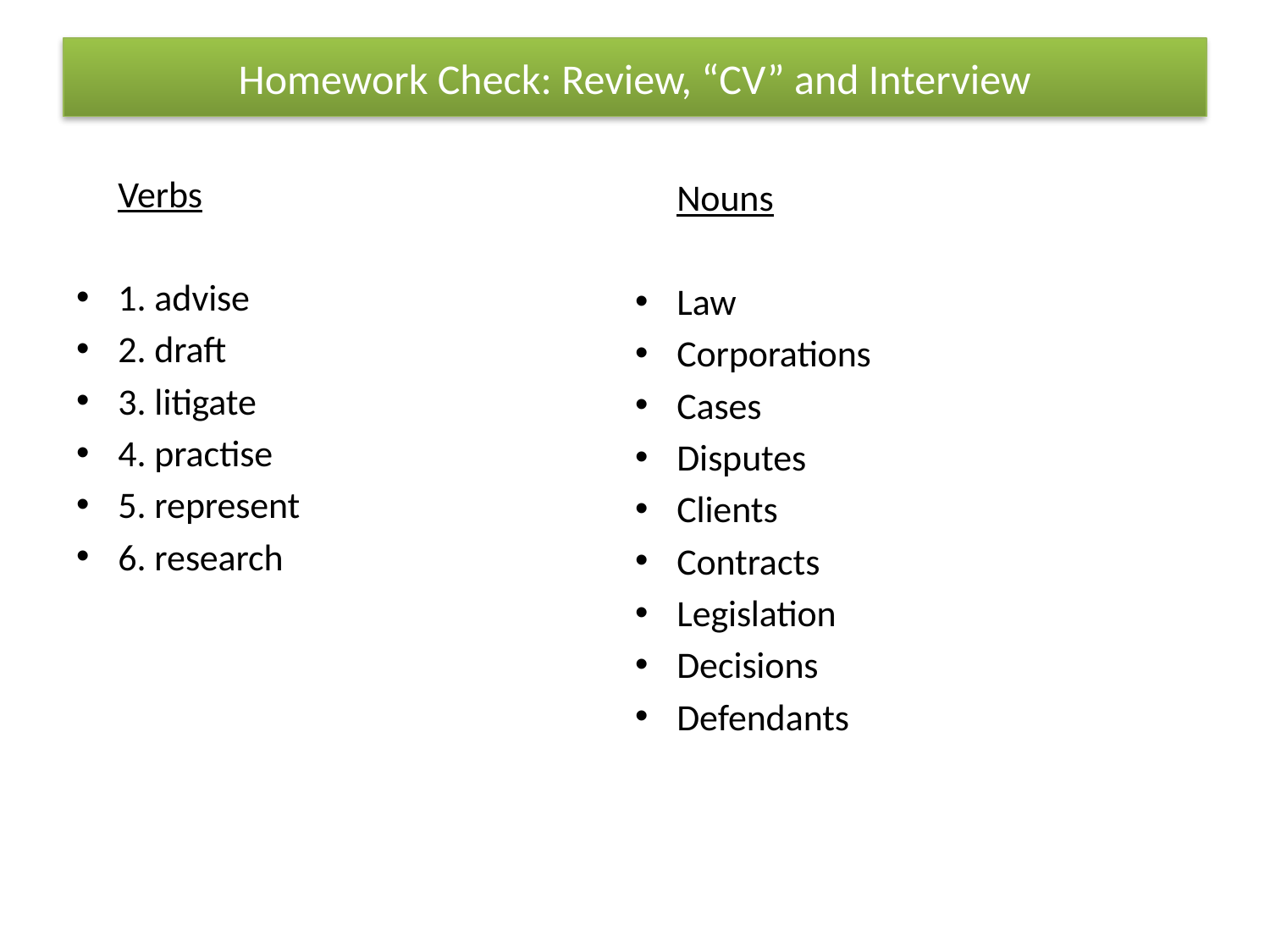

# Homework Check: Review, “CV” and Interview

	Verbs

1. advise
2. draft
3. litigate
4. practise
5. represent
6. research

	Nouns

Law
Corporations
Cases
Disputes
Clients
Contracts
Legislation
Decisions
Defendants